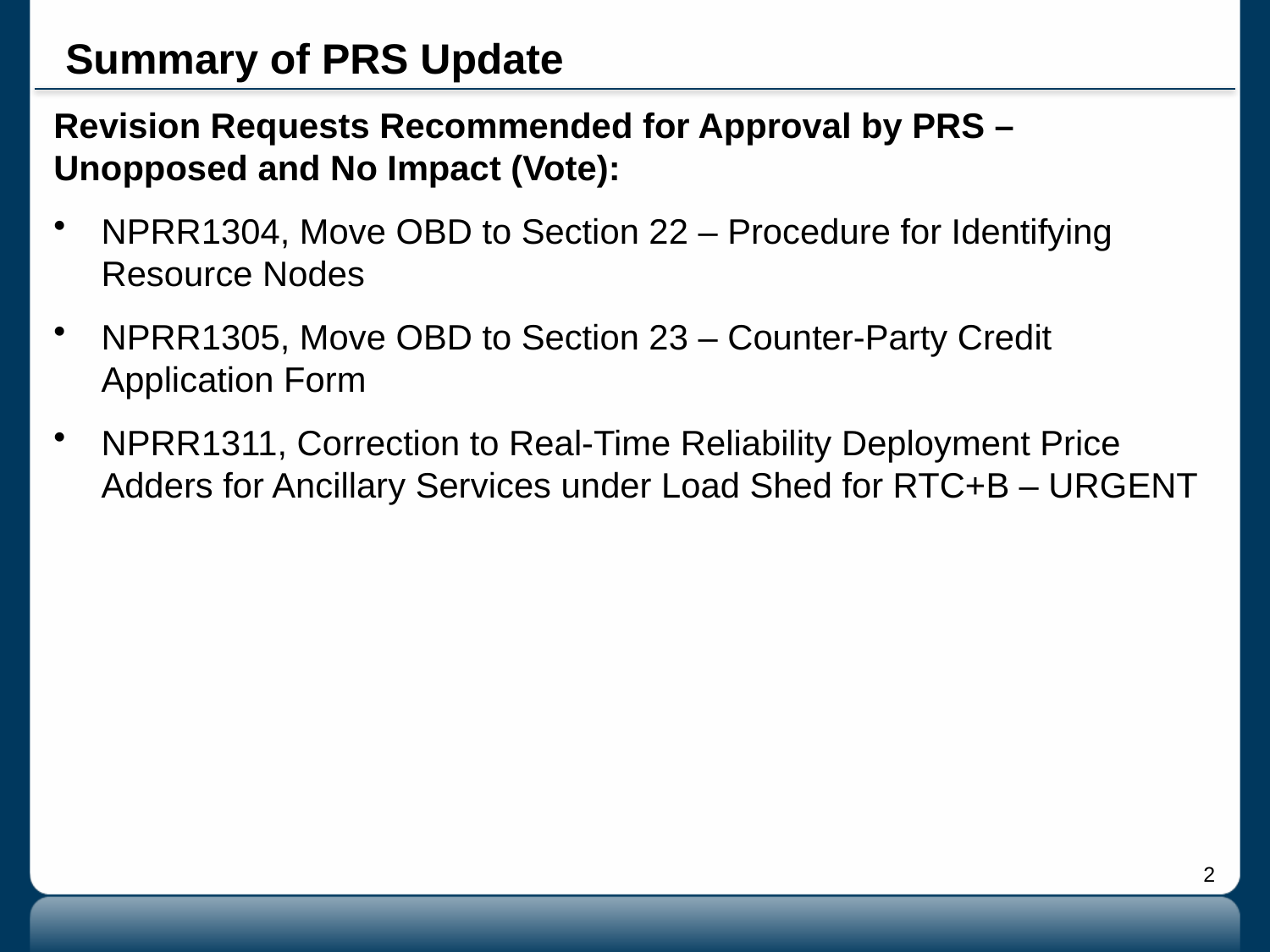

# Summary of PRS Update
Revision Requests Recommended for Approval by PRS – Unopposed and No Impact (Vote):
NPRR1304, Move OBD to Section 22 – Procedure for Identifying Resource Nodes
NPRR1305, Move OBD to Section 23 – Counter-Party Credit Application Form
NPRR1311, Correction to Real-Time Reliability Deployment Price Adders for Ancillary Services under Load Shed for RTC+B – URGENT